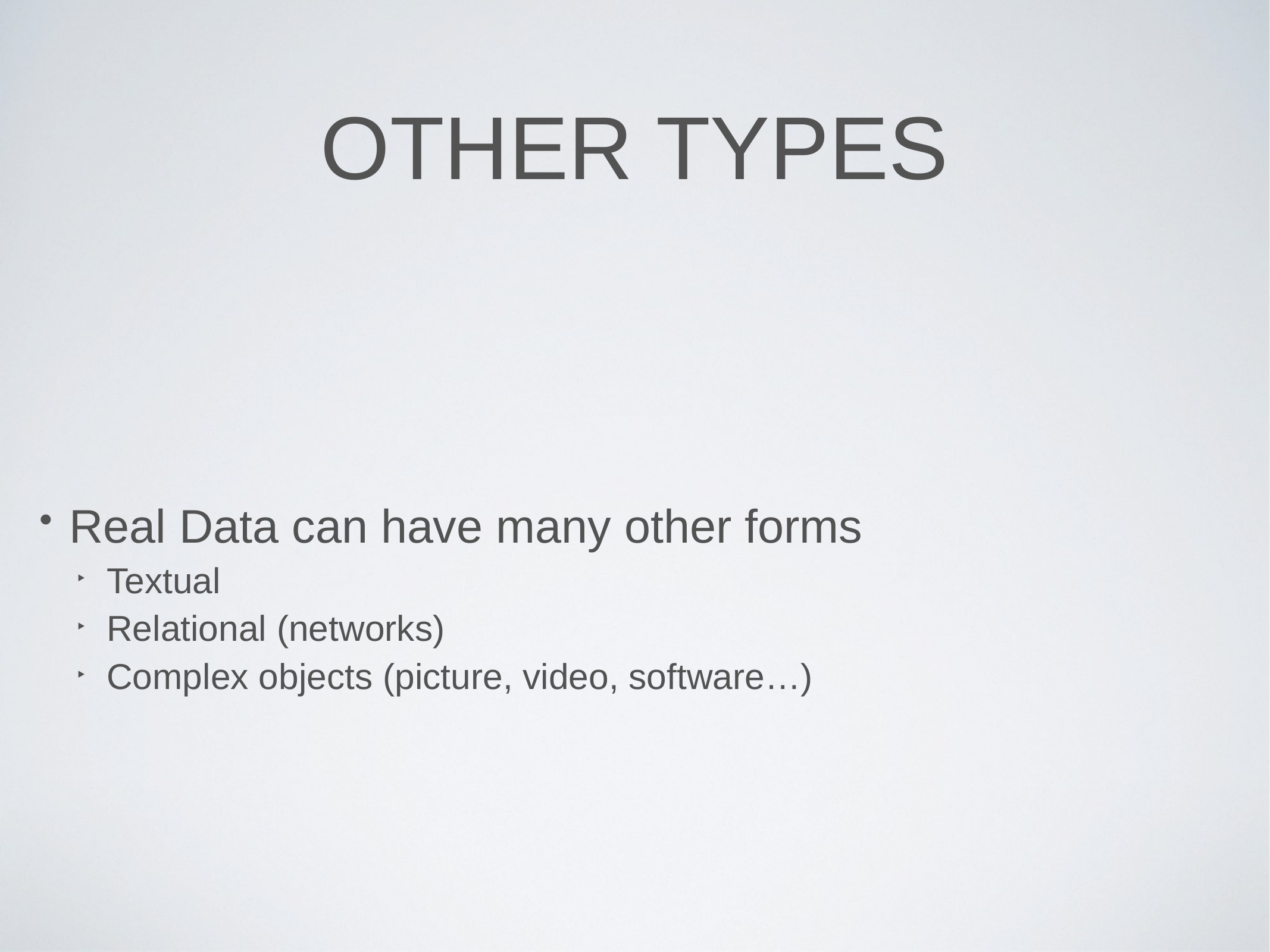

# Other types
Real Data can have many other forms
Textual
Relational (networks)
Complex objects (picture, video, software…)